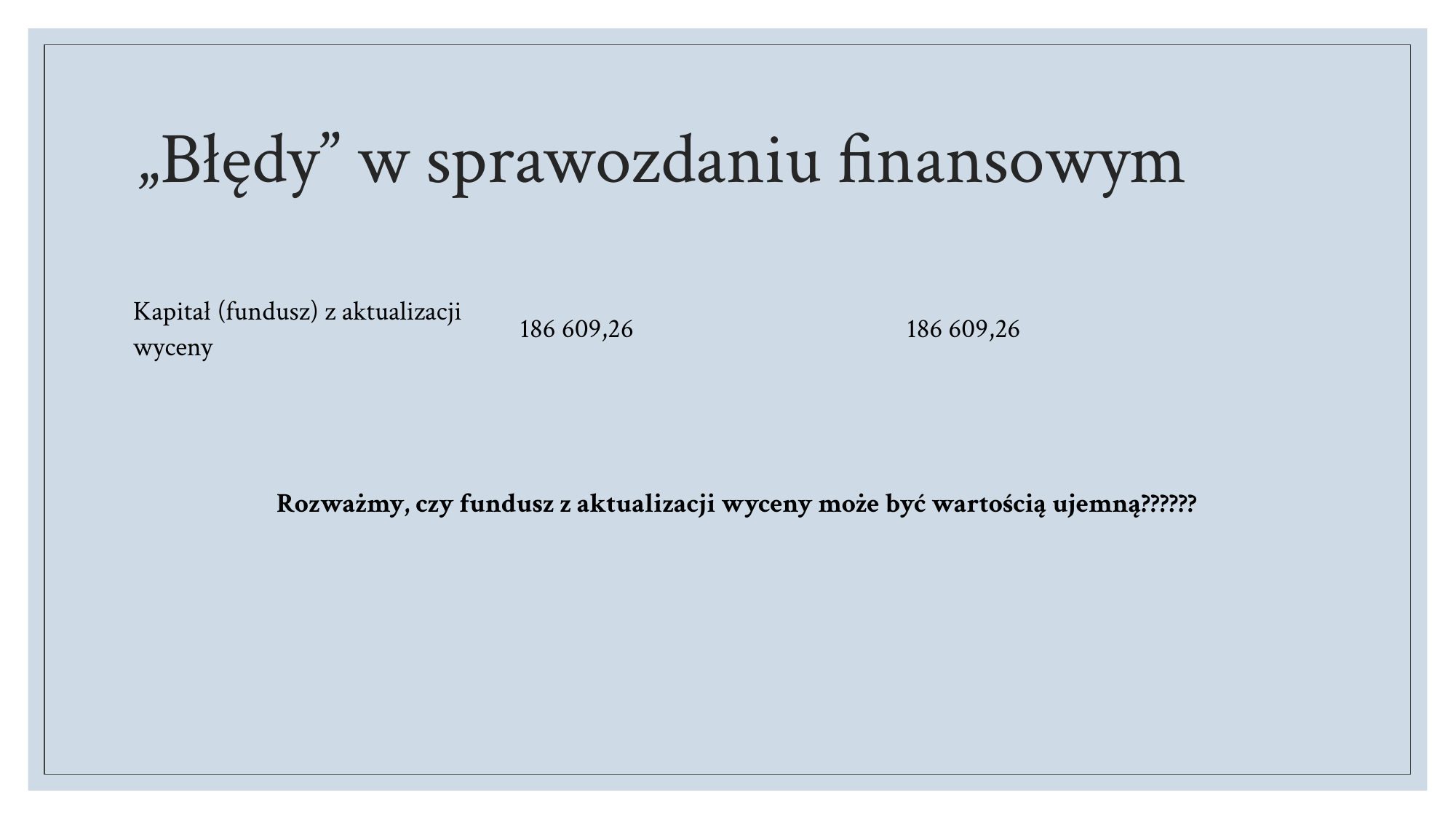

# „Błędy” w sprawozdaniu finansowym
| Kapitał (fundusz) z aktualizacji wyceny | 186 609,26 | 186 609,26 |
| --- | --- | --- |
Rozważmy, czy fundusz z aktualizacji wyceny może być wartością ujemną??????